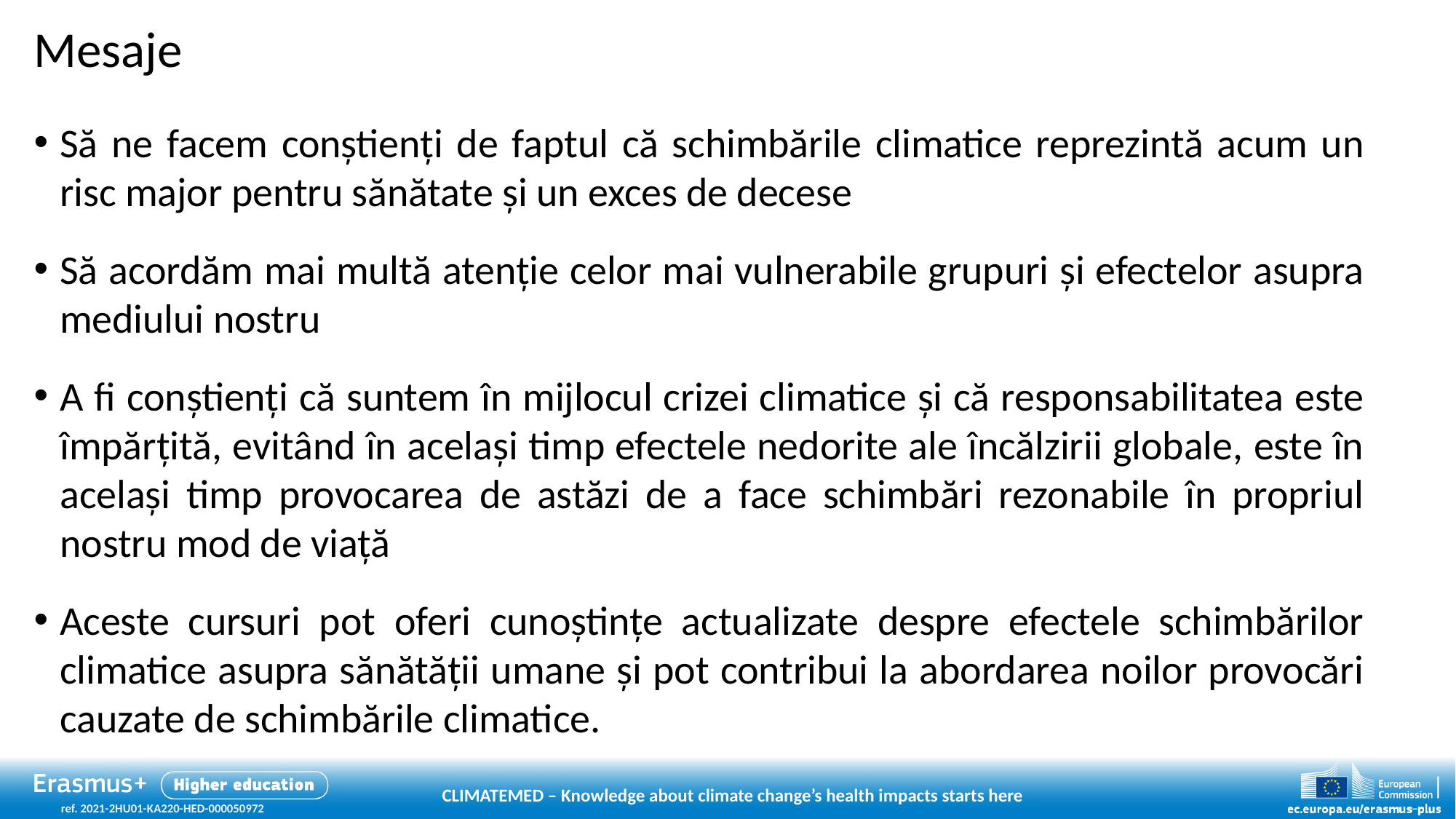

# Mesaje
Să ne facem conștienți de faptul că schimbările climatice reprezintă acum un risc major pentru sănătate și un exces de decese
Să acordăm mai multă atenție celor mai vulnerabile grupuri și efectelor asupra mediului nostru
A fi conștienți că suntem în mijlocul crizei climatice și că responsabilitatea este împărțită, evitând în același timp efectele nedorite ale încălzirii globale, este în același timp provocarea de astăzi de a face schimbări rezonabile în propriul nostru mod de viață
Aceste cursuri pot oferi cunoștințe actualizate despre efectele schimbărilor climatice asupra sănătății umane și pot contribui la abordarea noilor provocări cauzate de schimbările climatice.